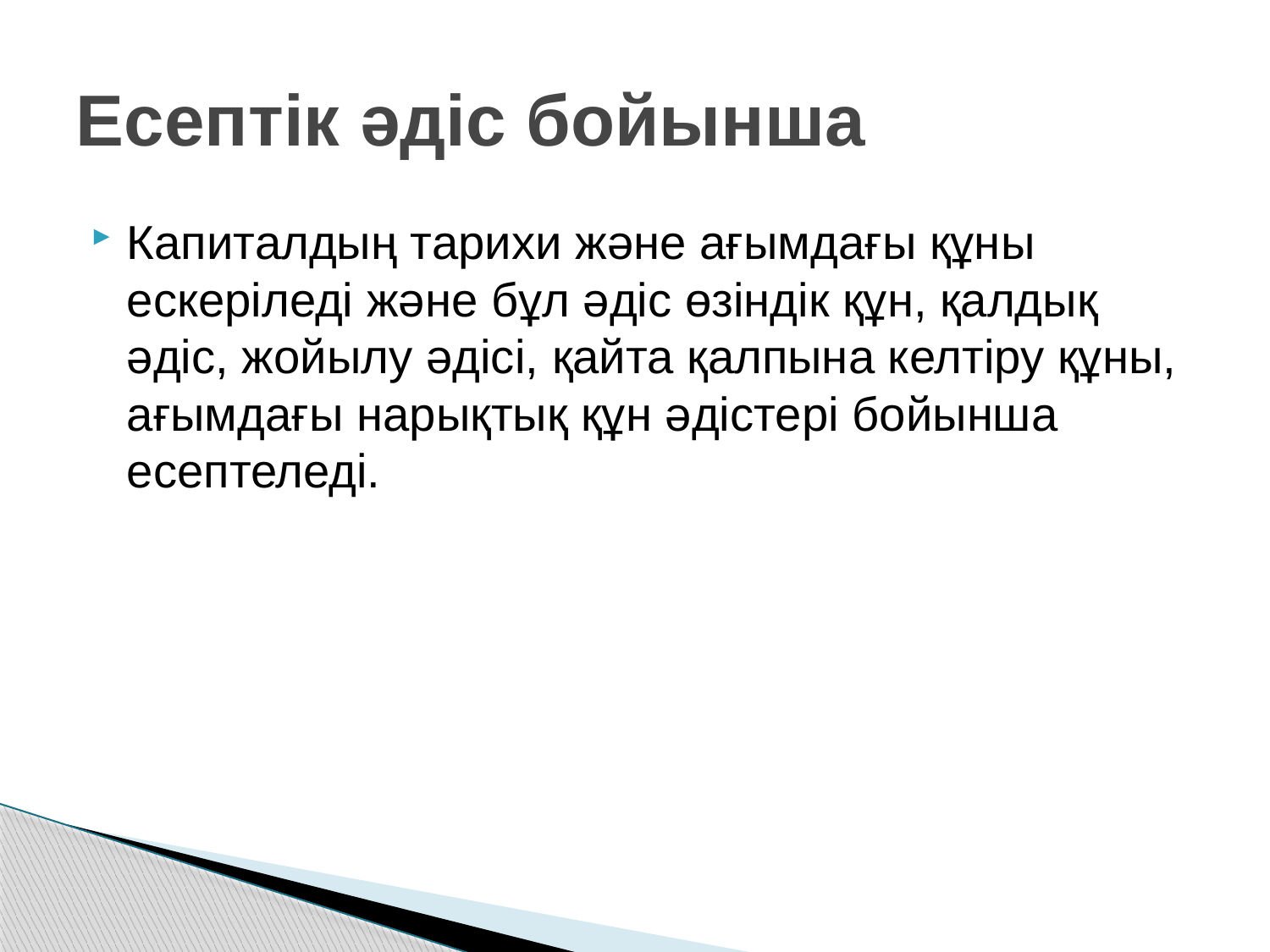

# Есептік әдіс бойынша
Капиталдың тарихи және ағымдағы құны ескеріледі және бұл әдіс өзіндік құн, қалдық әдіс, жойылу әдісі, қайта қалпына келтіру құны, ағымдағы нарықтық құн әдістері бойынша есептеледі.